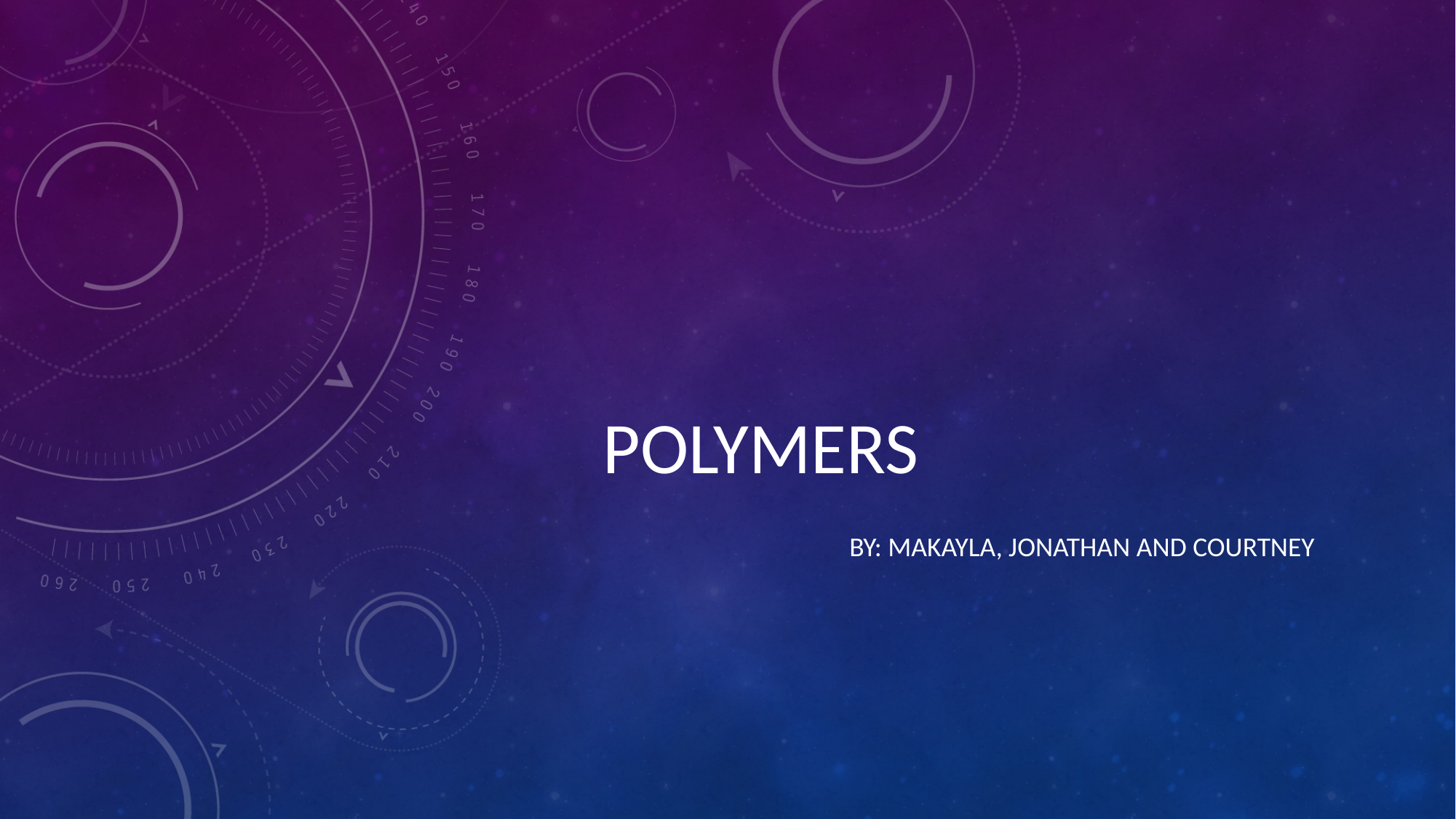

# POLYMERS
BY: MAKAYLA, JONATHAN AND COURTNEY